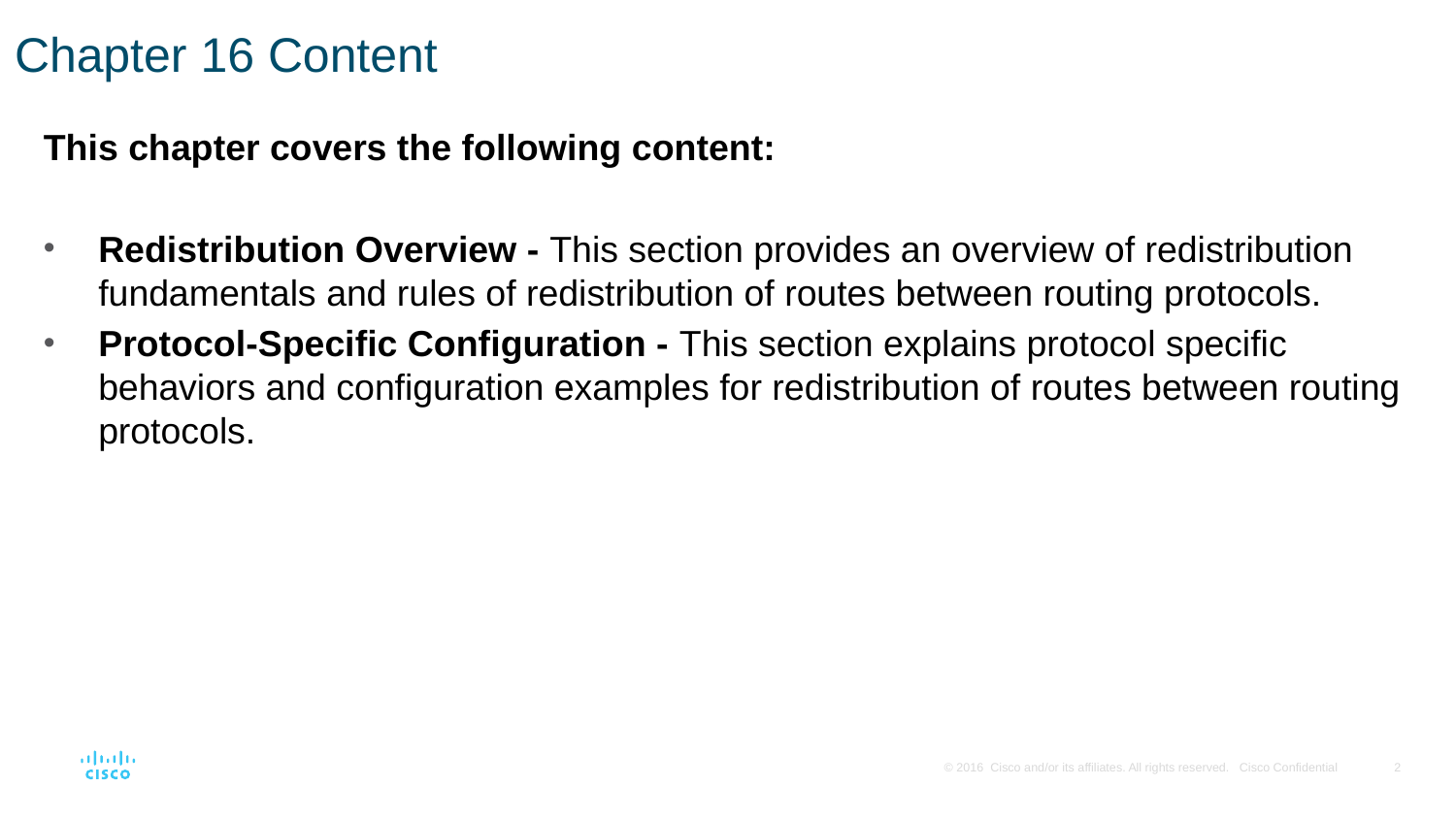

# Chapter 16 Content
This chapter covers the following content:

Redistribution Overview - This section provides an overview of redistribution fundamentals and rules of redistribution of routes between routing protocols.
Protocol-Specific Configuration - This section explains protocol specific behaviors and configuration examples for redistribution of routes between routing protocols.